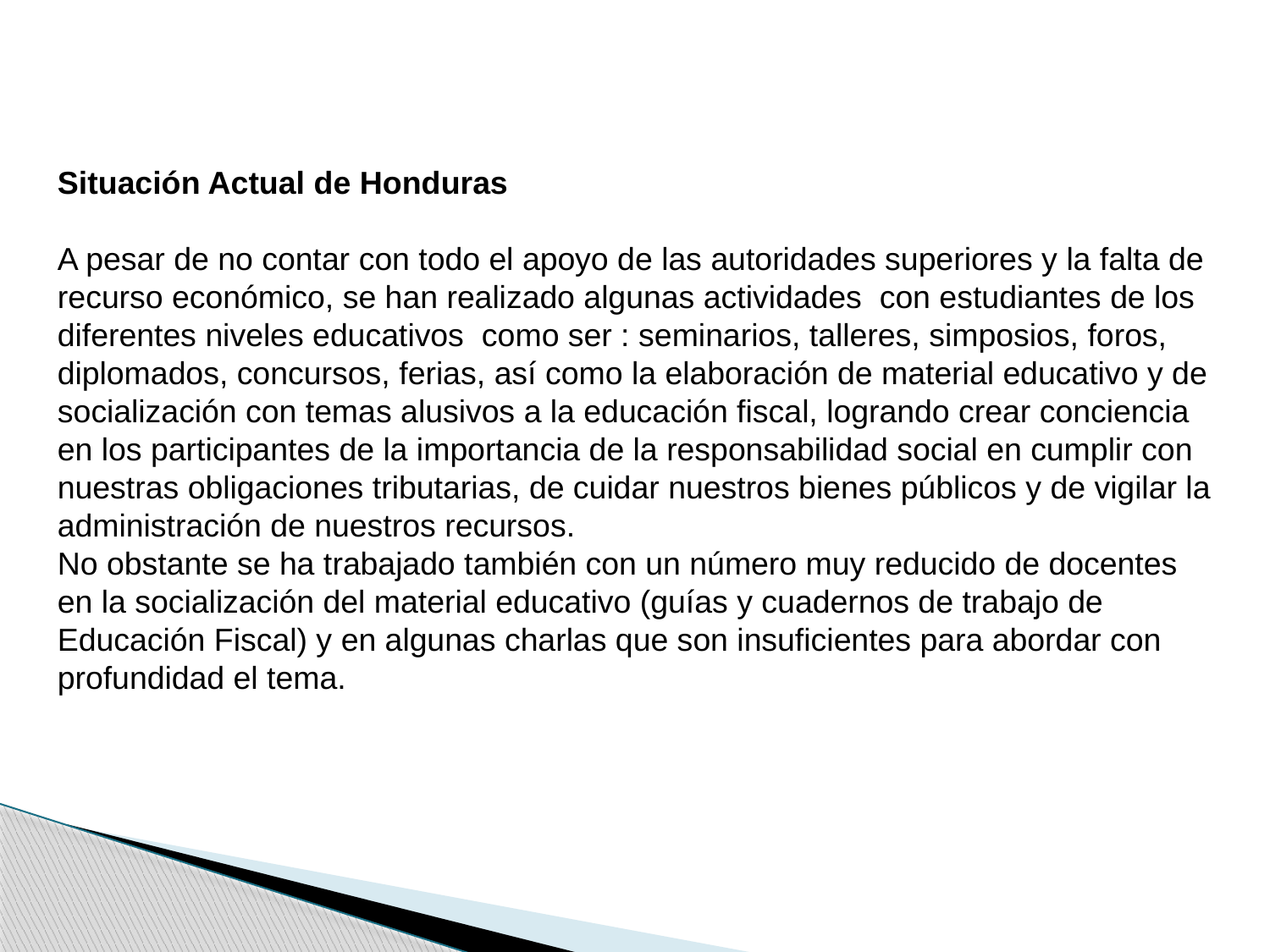

Situación Actual de Honduras

A pesar de no contar con todo el apoyo de las autoridades superiores y la falta de recurso económico, se han realizado algunas actividades  con estudiantes de los diferentes niveles educativos  como ser : seminarios, talleres, simposios, foros, diplomados, concursos, ferias, así como la elaboración de material educativo y de socialización con temas alusivos a la educación fiscal, logrando crear conciencia en los participantes de la importancia de la responsabilidad social en cumplir con nuestras obligaciones tributarias, de cuidar nuestros bienes públicos y de vigilar la administración de nuestros recursos.
No obstante se ha trabajado también con un número muy reducido de docentes en la socialización del material educativo (guías y cuadernos de trabajo de Educación Fiscal) y en algunas charlas que son insuficientes para abordar con profundidad el tema.